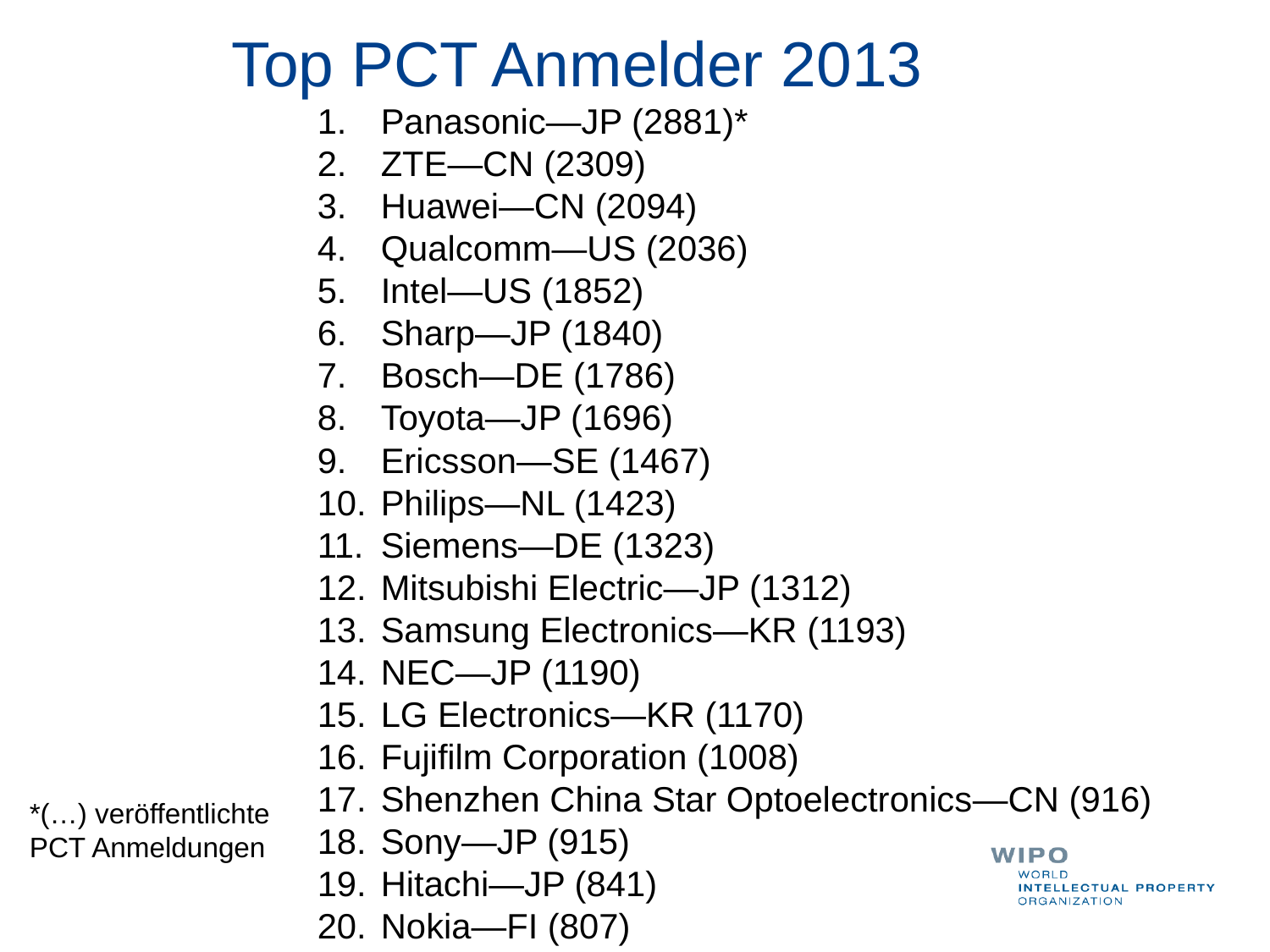

# Top PCT Anmelder 2013
Panasonic—JP (2881)*
ZTE—CN (2309)
Huawei—CN (2094)
Qualcomm—US (2036)
Intel—US (1852)
Sharp—JP (1840)
Bosch—DE (1786)
Toyota—JP (1696)
Ericsson—SE (1467)
Philips—NL (1423)
Siemens—DE (1323)
Mitsubishi Electric—JP (1312)
Samsung Electronics—KR (1193)
NEC—JP (1190)
LG Electronics—KR (1170)
Fujifilm Corporation (1008)
Shenzhen China Star Optoelectronics—CN (916)
Sony—JP (915)
Hitachi—JP (841)
Nokia—FI (807)
*(…) veröffentlichte
PCT Anmeldungen